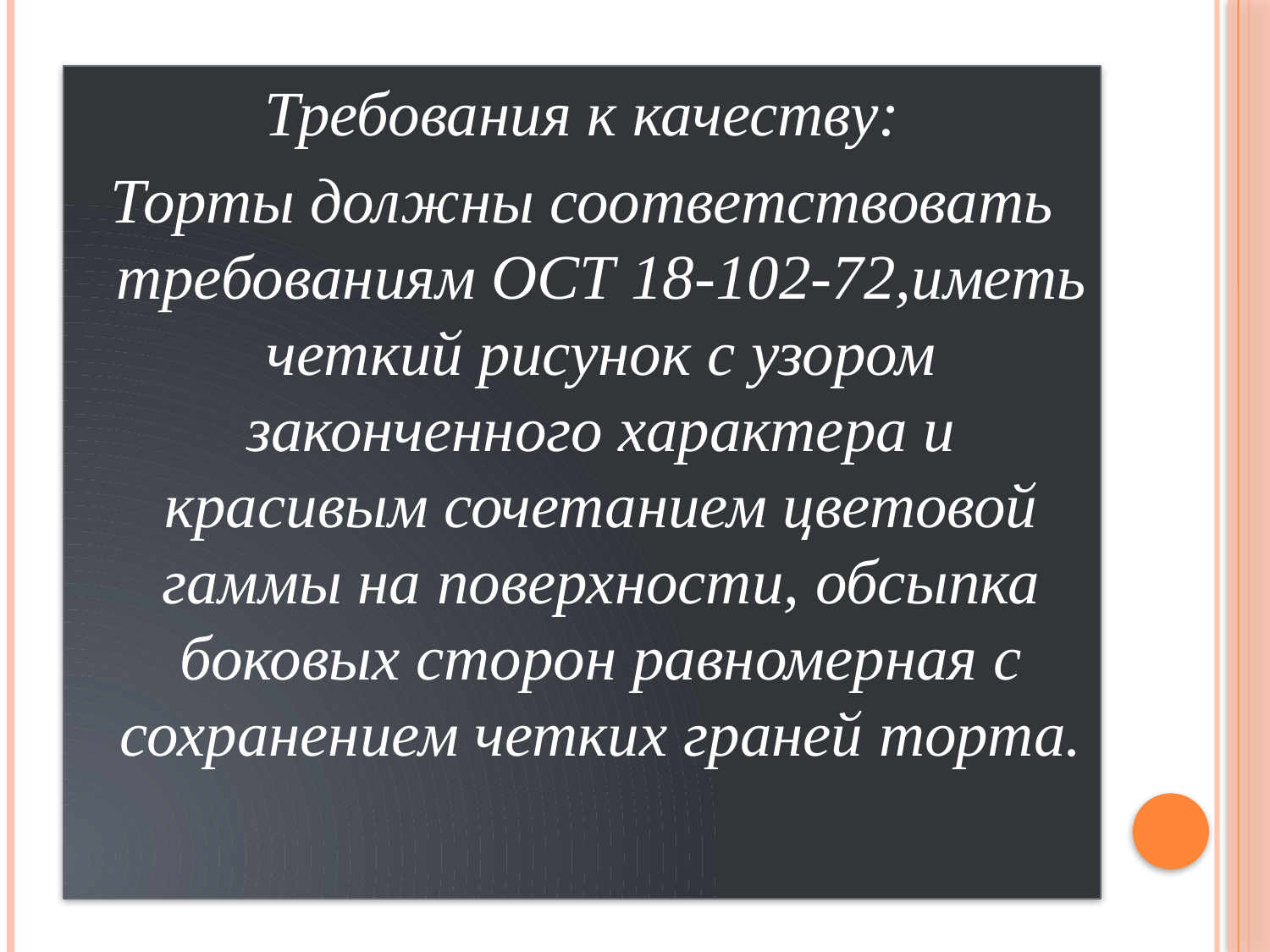

Требования к качеству:
Торты должны соответствовать требованиям ОСТ 18-102-72,иметь четкий рисунок с узором законченного характера и красивым сочетанием цветовой гаммы на поверхности, обсыпка боковых сторон равномерная с сохранением четких граней торта.